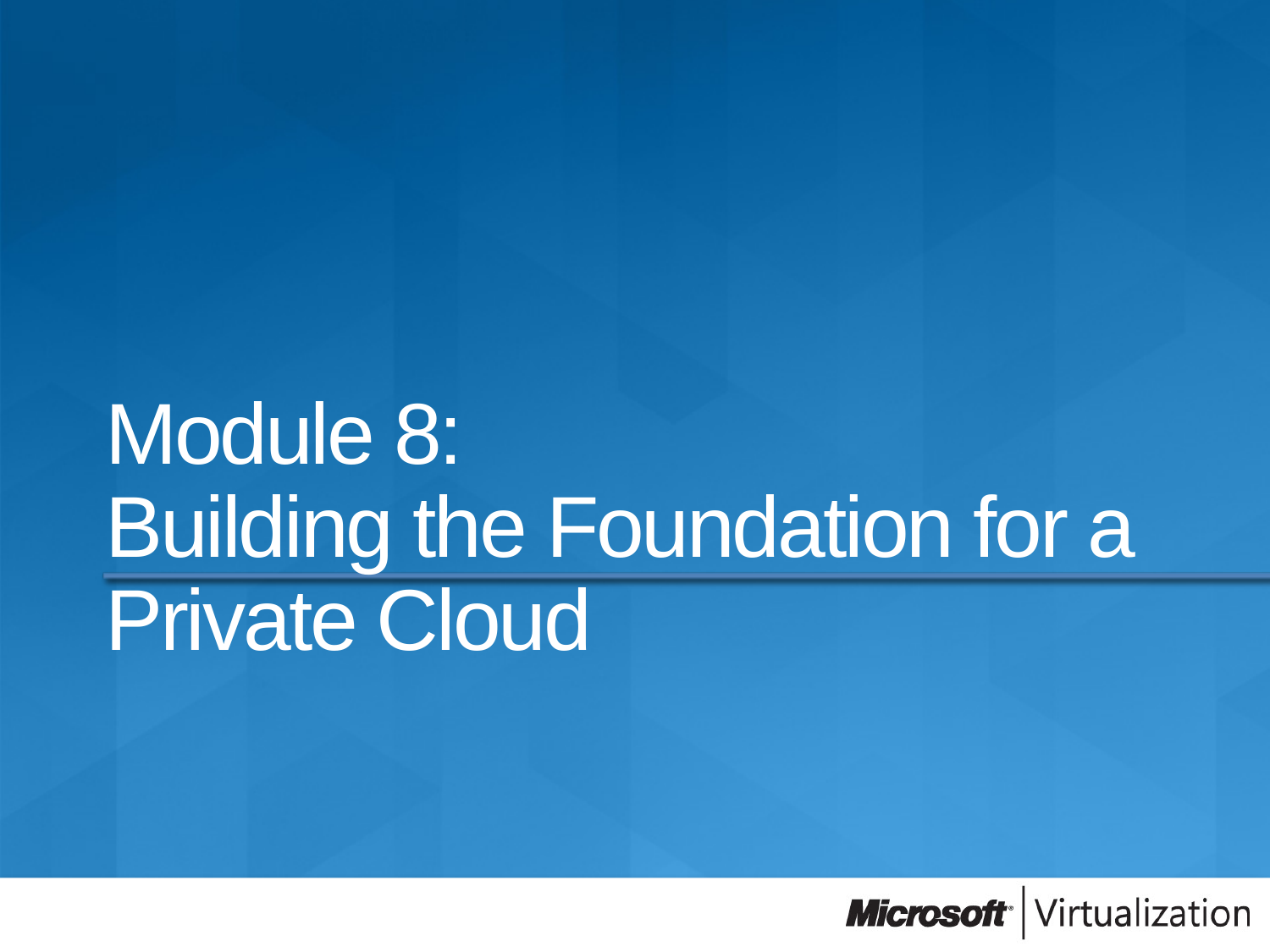

Module 8:
Building the Foundation for a Private Cloud